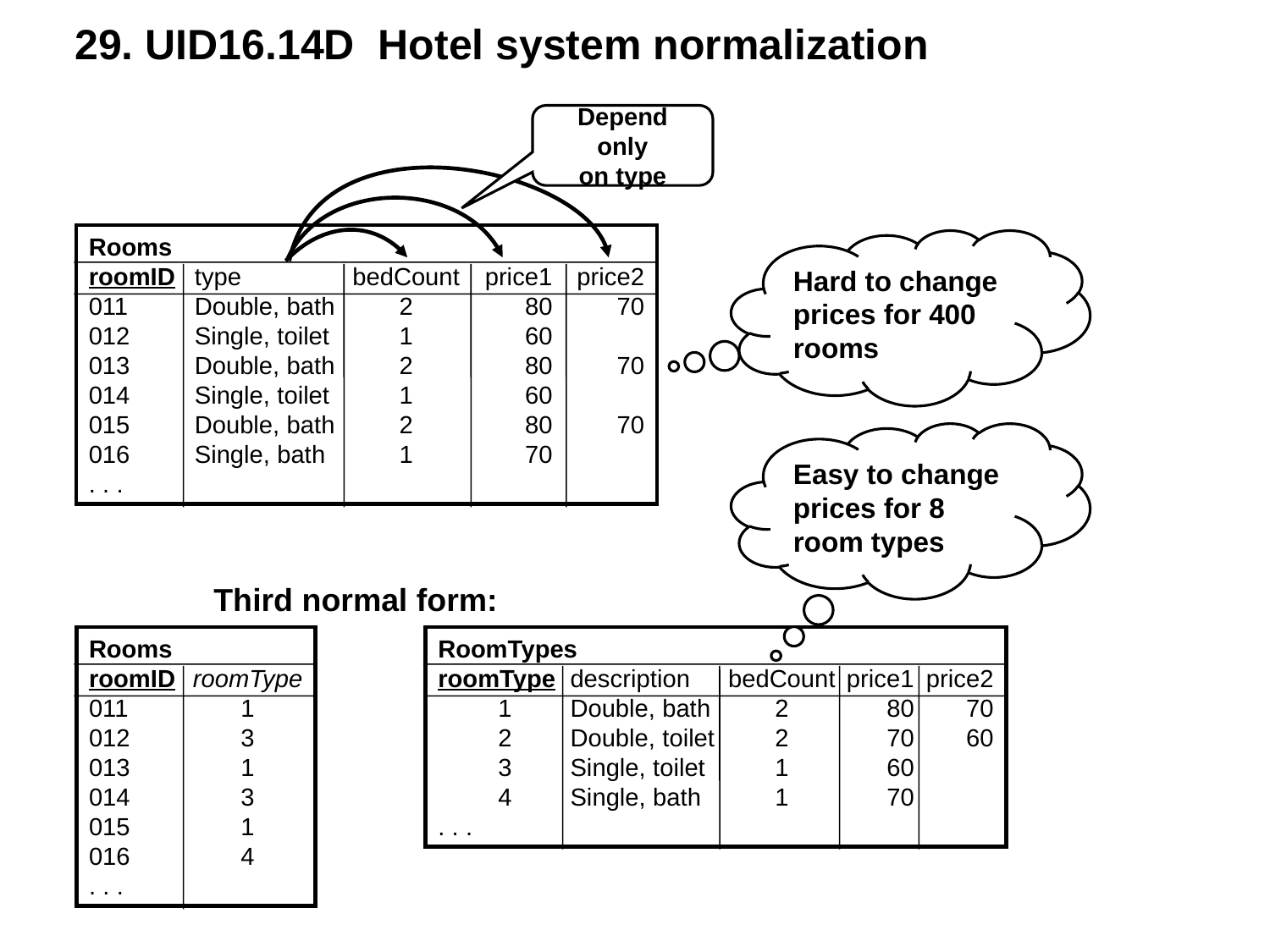

29. UID16.14D  Hotel system normalization
Depend only
on type

Rooms
roomID	type	bedCount	price1	price2
011	Double, bath	2	80	70
012	Single, toilet	1	60
013	Double, bath	2	80	70
014	Single, toilet	1	60
015	Double, bath	2	80	70
016	Single, bath	1	70
. . .

Hard to change prices for 400 rooms
Easy to change prices for 8 room types
Third normal form:
Rooms
roomID	roomType
011	1
012	3
013	1
014	3
015	1
016	4
. . .

RoomTypes
roomType	description	bedCount	price1	price2
	1	Double, bath	2	80	70
	2	Double, toilet	2	70	60
	3	Single, toilet	1	60
	4	Single, bath	1	70
. . .